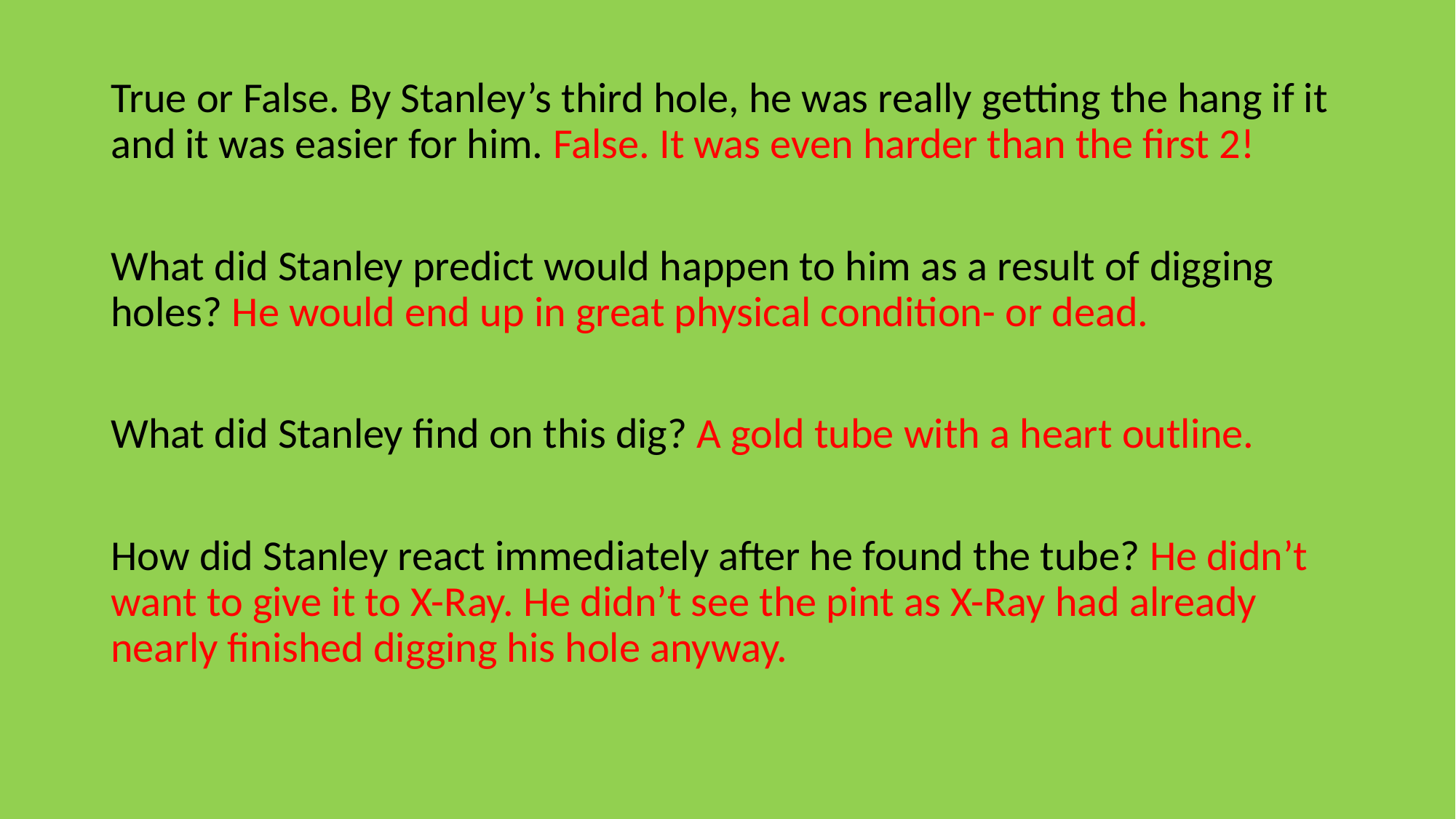

True or False. By Stanley’s third hole, he was really getting the hang if it and it was easier for him. False. It was even harder than the first 2!

What did Stanley predict would happen to him as a result of digging holes? He would end up in great physical condition- or dead.

What did Stanley find on this dig? A gold tube with a heart outline.

How did Stanley react immediately after he found the tube? He didn’t want to give it to X-Ray. He didn’t see the pint as X-Ray had already nearly finished digging his hole anyway.